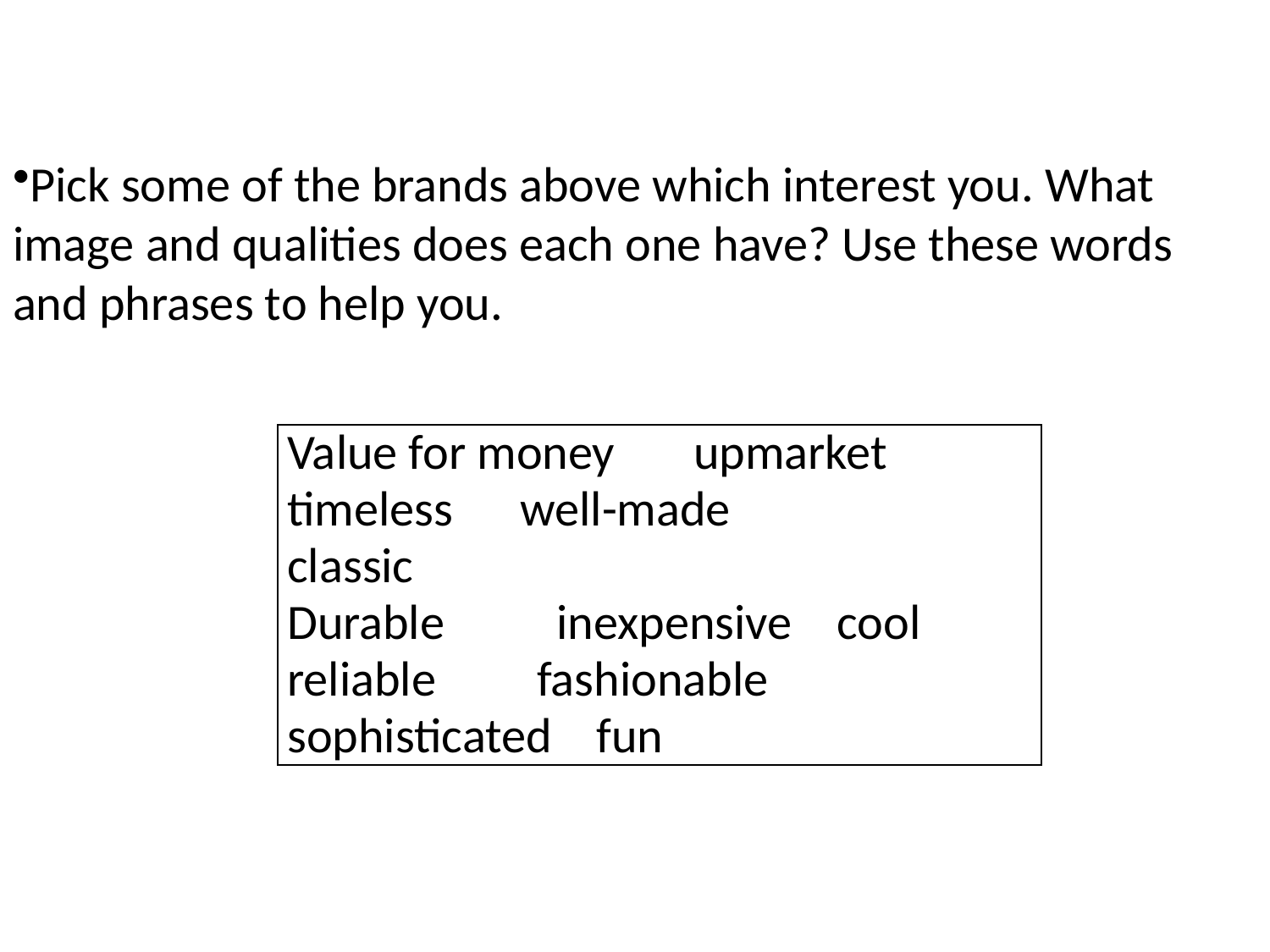

Pick some of the brands above which interest you. What image and qualities does each one have? Use these words and phrases to help you.
| Value for money upmarket timeless well-made classic Durable inexpensive cool reliable fashionable sophisticated fun |
| --- |